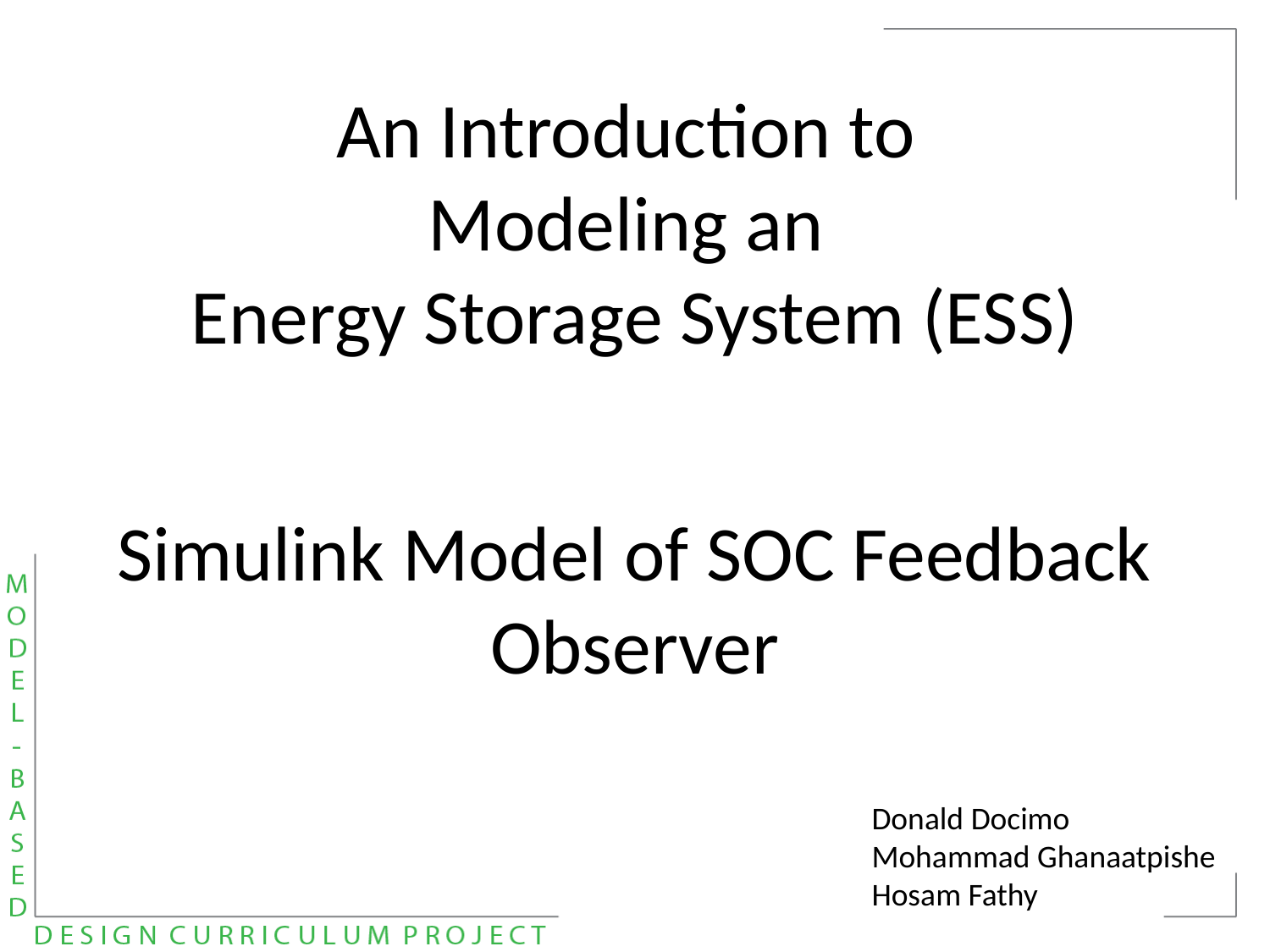

An Introduction to
Modeling an
Energy Storage System (ESS)
Simulink Model of SOC Feedback Observer
Donald Docimo
Mohammad Ghanaatpishe
Hosam Fathy